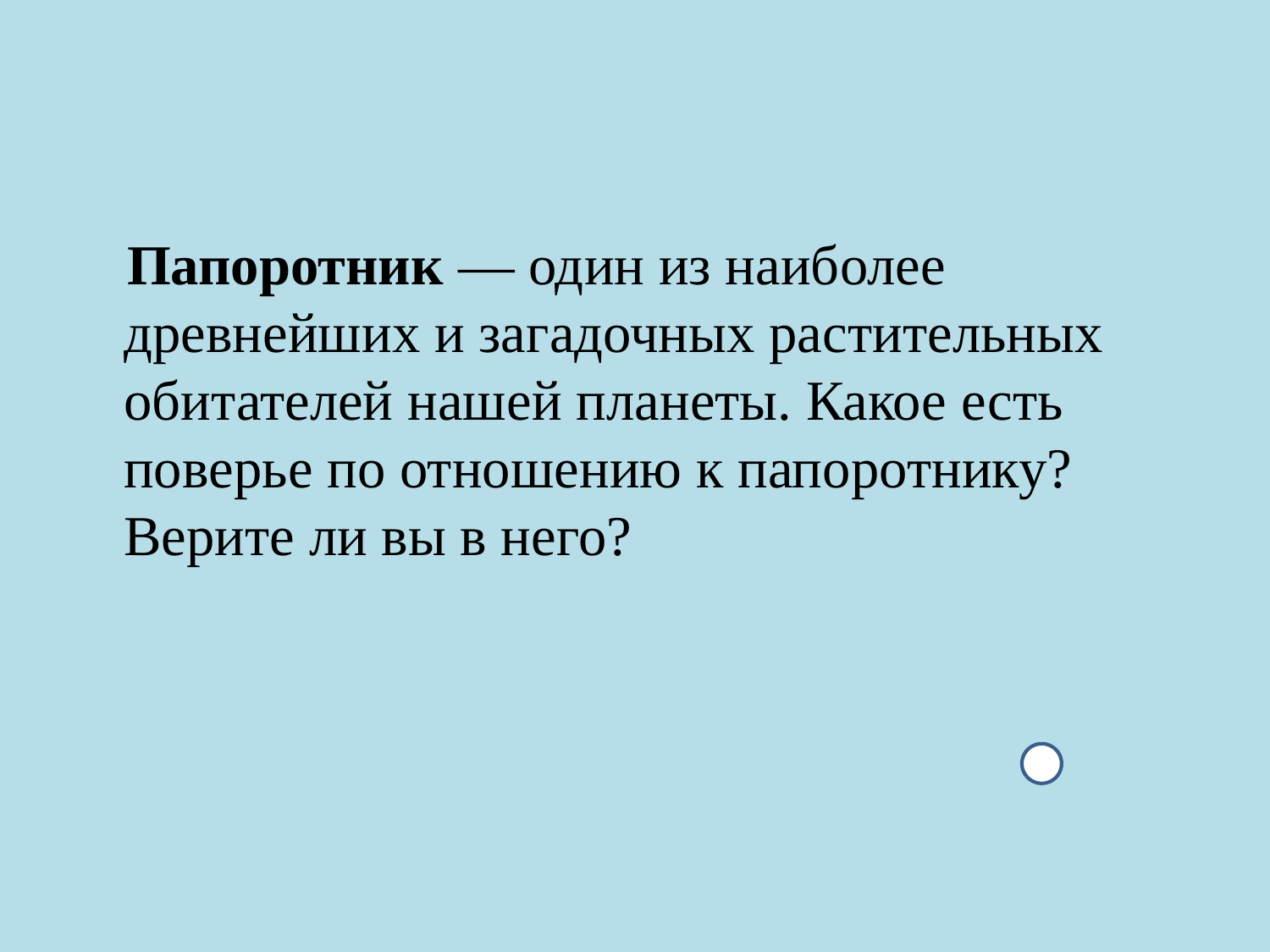

#
    Папоротник — один из наиболее древнейших и загадочных растительных обитателей нашей планеты. Какое есть поверье по отношению к папоротнику? Верите ли вы в него?